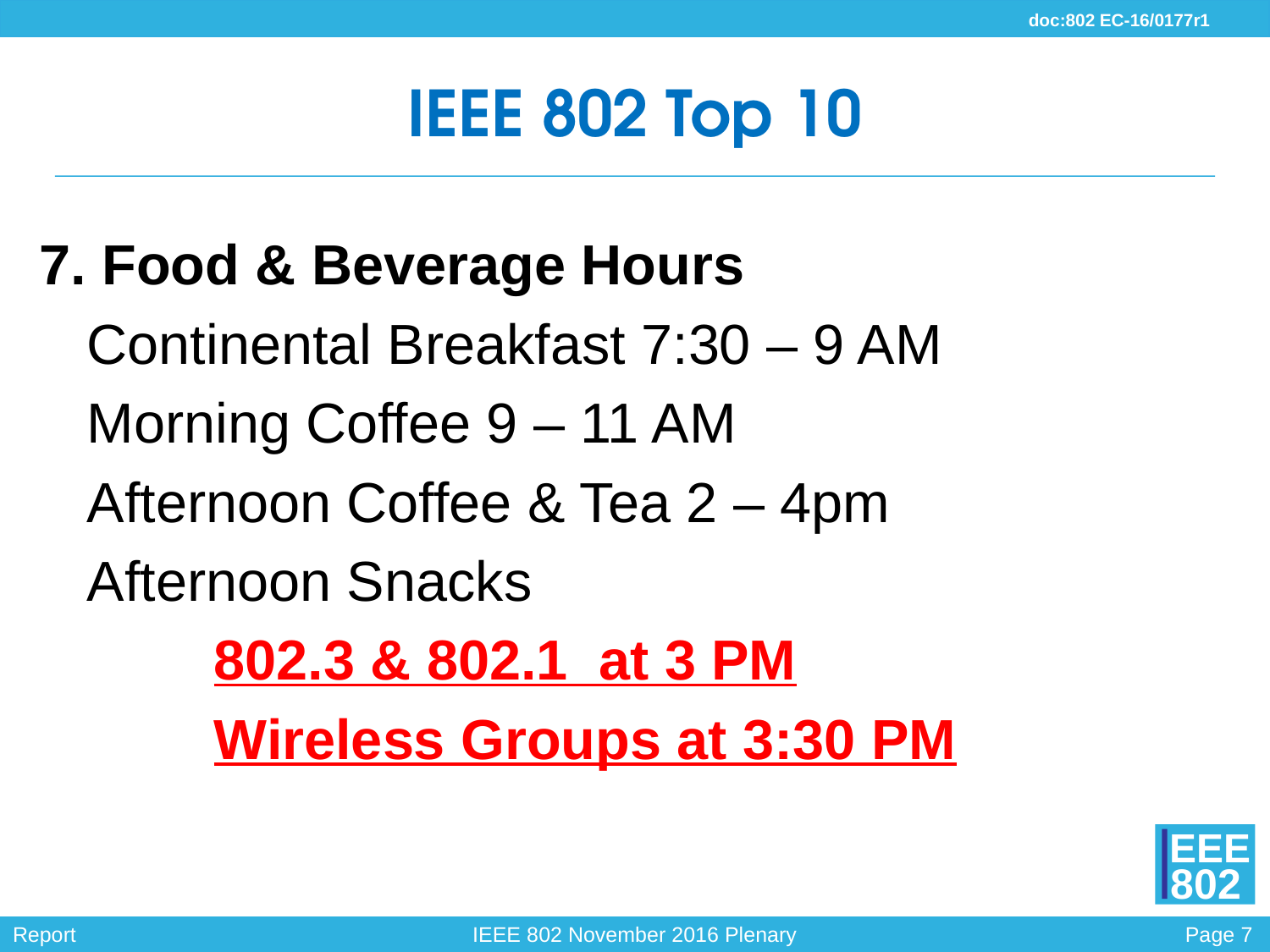

# IEEE 802 Top 10
7. Food & Beverage Hours
	Continental Breakfast 7:30 – 9 AM
	Morning Coffee 9 – 11 AM
	Afternoon Coffee & Tea 2 – 4pm
	Afternoon Snacks
		802.3 & 802.1  at 3 PM
		Wireless Groups at 3:30 PM